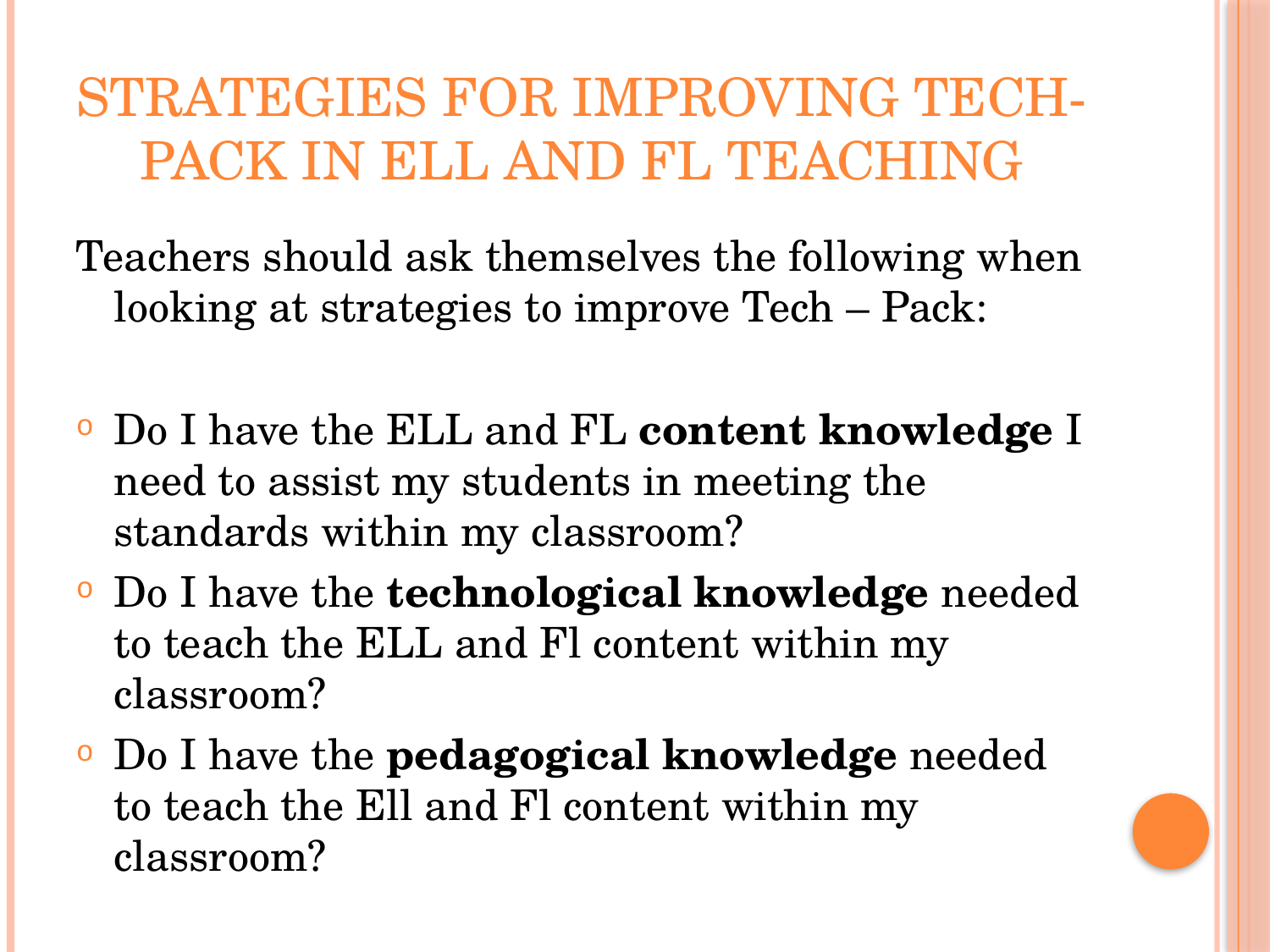

# Strategies for improving tech-pack in ell and fl teaching
Teachers should ask themselves the following when looking at strategies to improve Tech – Pack:

Do I have the ELL and FL content knowledge I need to assist my students in meeting the standards within my classroom?
Do I have the technological knowledge needed to teach the ELL and Fl content within my classroom?
Do I have the pedagogical knowledge needed to teach the Ell and Fl content within my classroom?